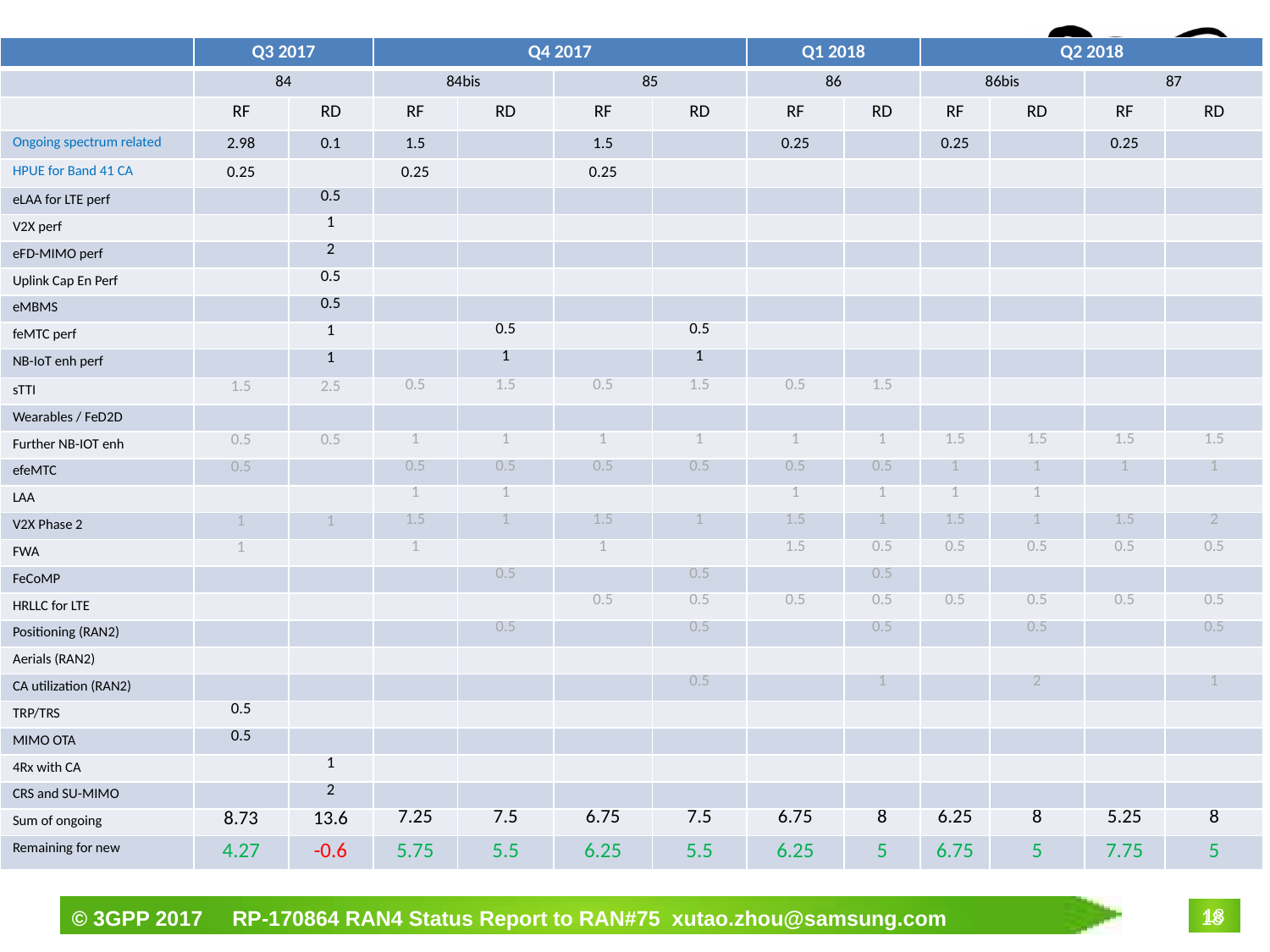

|  | Q3 2017 |  | Q4 2017 |  |  |  | Q1 2018 |  | Q2 2018 |  |  |  |
| --- | --- | --- | --- | --- | --- | --- | --- | --- | --- | --- | --- | --- |
|  | 84 |  | 84bis |  | 85 |  | 86 |  | 86bis |  | 87 |  |
|  | RF | RD | RF | RD | RF | RD | RF | RD | RF | RD | RF | RD |
| Ongoing spectrum related | 2.98 | 0.1 | 1.5 |  | 1.5 |  | 0.25 |  | 0.25 |  | 0.25 |  |
| HPUE for Band 41 CA | 0.25 |  | 0.25 |  | 0.25 |  |  |  |  |  |  |  |
| eLAA for LTE perf |  | 0.5 |  |  |  |  |  |  |  |  |  |  |
| V2X perf |  | 1 |  |  |  |  |  |  |  |  |  |  |
| eFD-MIMO perf |  | 2 |  |  |  |  |  |  |  |  |  |  |
| Uplink Cap En Perf |  | 0.5 |  |  |  |  |  |  |  |  |  |  |
| eMBMS |  | 0.5 |  |  |  |  |  |  |  |  |  |  |
| feMTC perf |  | 1 |  | 0.5 |  | 0.5 |  |  |  |  |  |  |
| NB-IoT enh perf |  | 1 |  | 1 |  | 1 |  |  |  |  |  |  |
| sTTI | 1.5 | 2.5 | 0.5 | 1.5 | 0.5 | 1.5 | 0.5 | 1.5 |  |  |  |  |
| Wearables / FeD2D |  |  |  |  |  |  |  |  |  |  |  |  |
| Further NB-IOT enh | 0.5 | 0.5 | 1 | 1 | 1 | 1 | 1 | 1 | 1.5 | 1.5 | 1.5 | 1.5 |
| efeMTC | 0.5 |  | 0.5 | 0.5 | 0.5 | 0.5 | 0.5 | 0.5 | 1 | 1 | 1 | 1 |
| LAA |  |  | 1 | 1 |  |  | 1 | 1 | 1 | 1 |  |  |
| V2X Phase 2 | 1 | 1 | 1.5 | 1 | 1.5 | 1 | 1.5 | 1 | 1.5 | 1 | 1.5 | 2 |
| FWA | 1 |  | 1 |  | 1 |  | 1.5 | 0.5 | 0.5 | 0.5 | 0.5 | 0.5 |
| FeCoMP |  |  |  | 0.5 |  | 0.5 |  | 0.5 |  |  |  |  |
| HRLLC for LTE |  |  |  |  | 0.5 | 0.5 | 0.5 | 0.5 | 0.5 | 0.5 | 0.5 | 0.5 |
| Positioning (RAN2) |  |  |  | 0.5 |  | 0.5 |  | 0.5 |  | 0.5 |  | 0.5 |
| Aerials (RAN2) |  |  |  |  |  |  |  |  |  |  |  |  |
| CA utilization (RAN2) |  |  |  |  |  | 0.5 |  | 1 |  | 2 |  | 1 |
| TRP/TRS | 0.5 |  |  |  |  |  |  |  |  |  |  |  |
| MIMO OTA | 0.5 |  |  |  |  |  |  |  |  |  |  |  |
| 4Rx with CA |  | 1 |  |  |  |  |  |  |  |  |  |  |
| CRS and SU-MIMO |  | 2 |  |  |  |  |  |  |  |  |  |  |
| Sum of ongoing | 8.73 | 13.6 | 7.25 | 7.5 | 6.75 | 7.5 | 6.75 | 8 | 6.25 | 8 | 5.25 | 8 |
| Remaining for new | 4.27 | -0.6 | 5.75 | 5.5 | 6.25 | 5.5 | 6.25 | 5 | 6.75 | 5 | 7.75 | 5 |
18